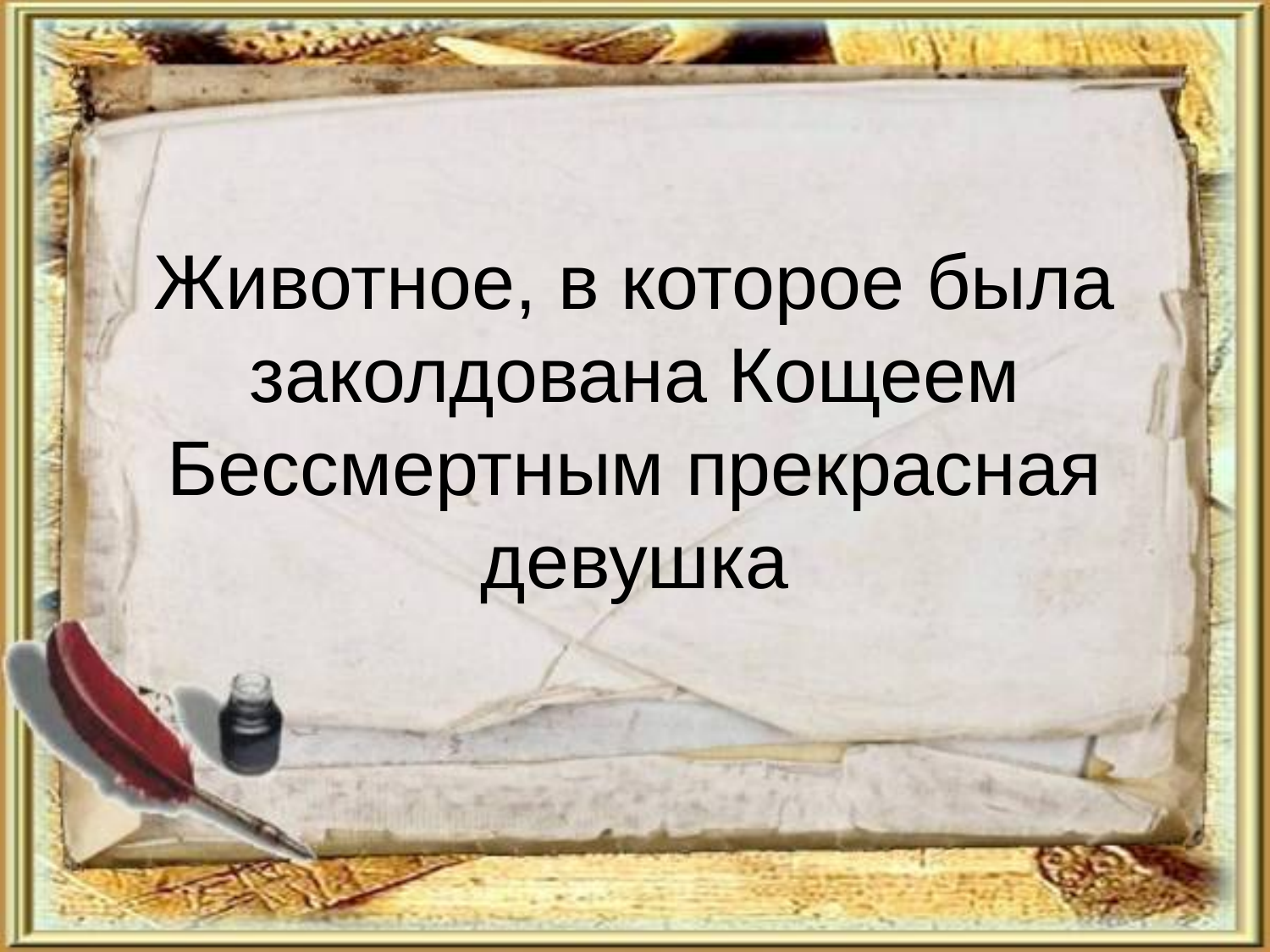

# Животное, в которое была заколдована Кощеем Бессмертным прекрасная девушка